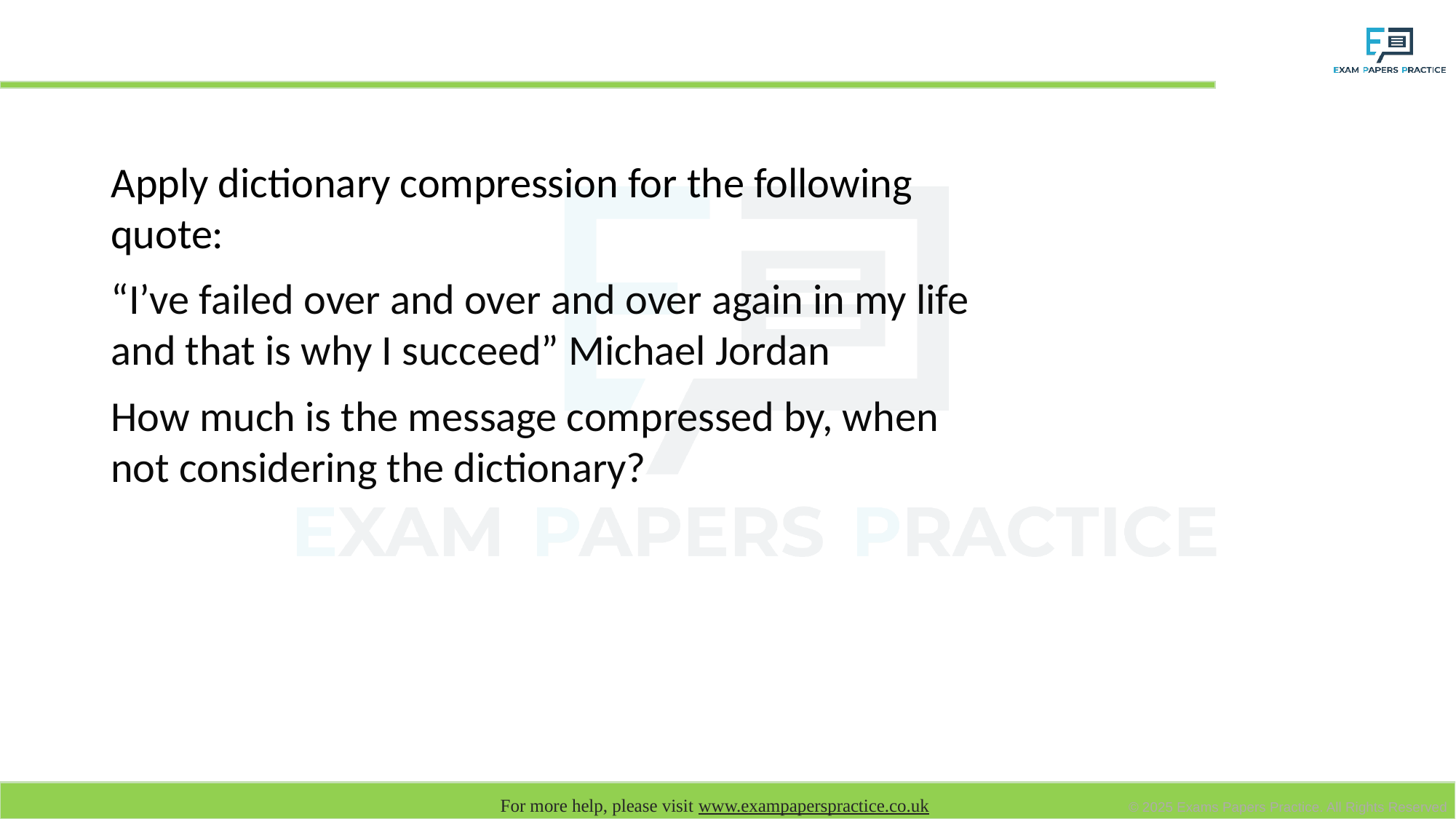

# Exercise: Dictionary compression
Apply dictionary compression for the following quote:
“I’ve failed over and over and over again in my life and that is why I succeed” Michael Jordan
How much is the message compressed by, when not considering the dictionary?